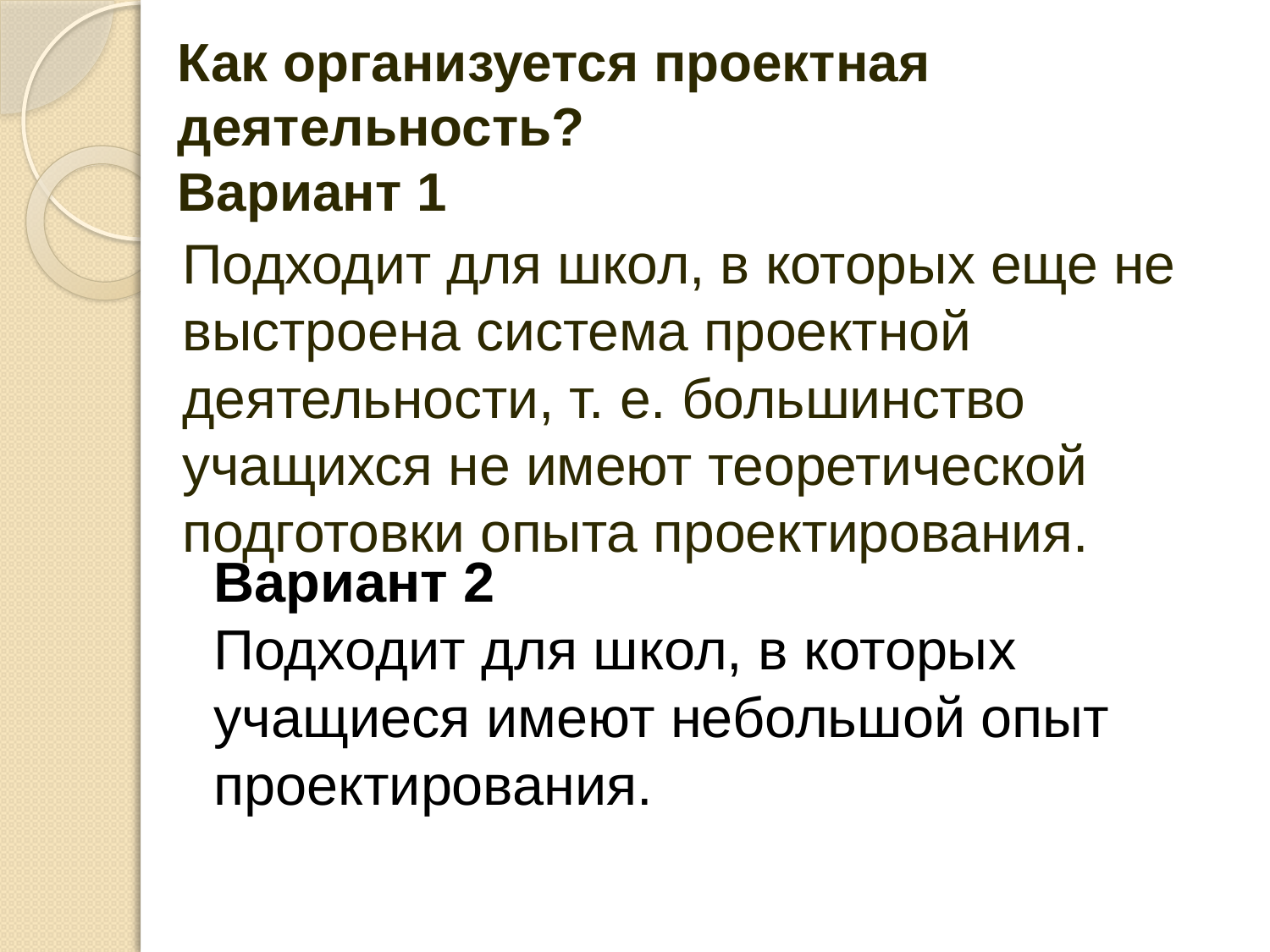

# Как организуется проектная деятельность? Вариант 1
Подходит для школ, в которых еще не выстроена система проектной деятельности, т. е. большинство учащихся не имеют теоретической подготовки опыта проектирования.

Вариант 2
Подходит для школ, в которых учащиеся имеют небольшой опыт проектирования.